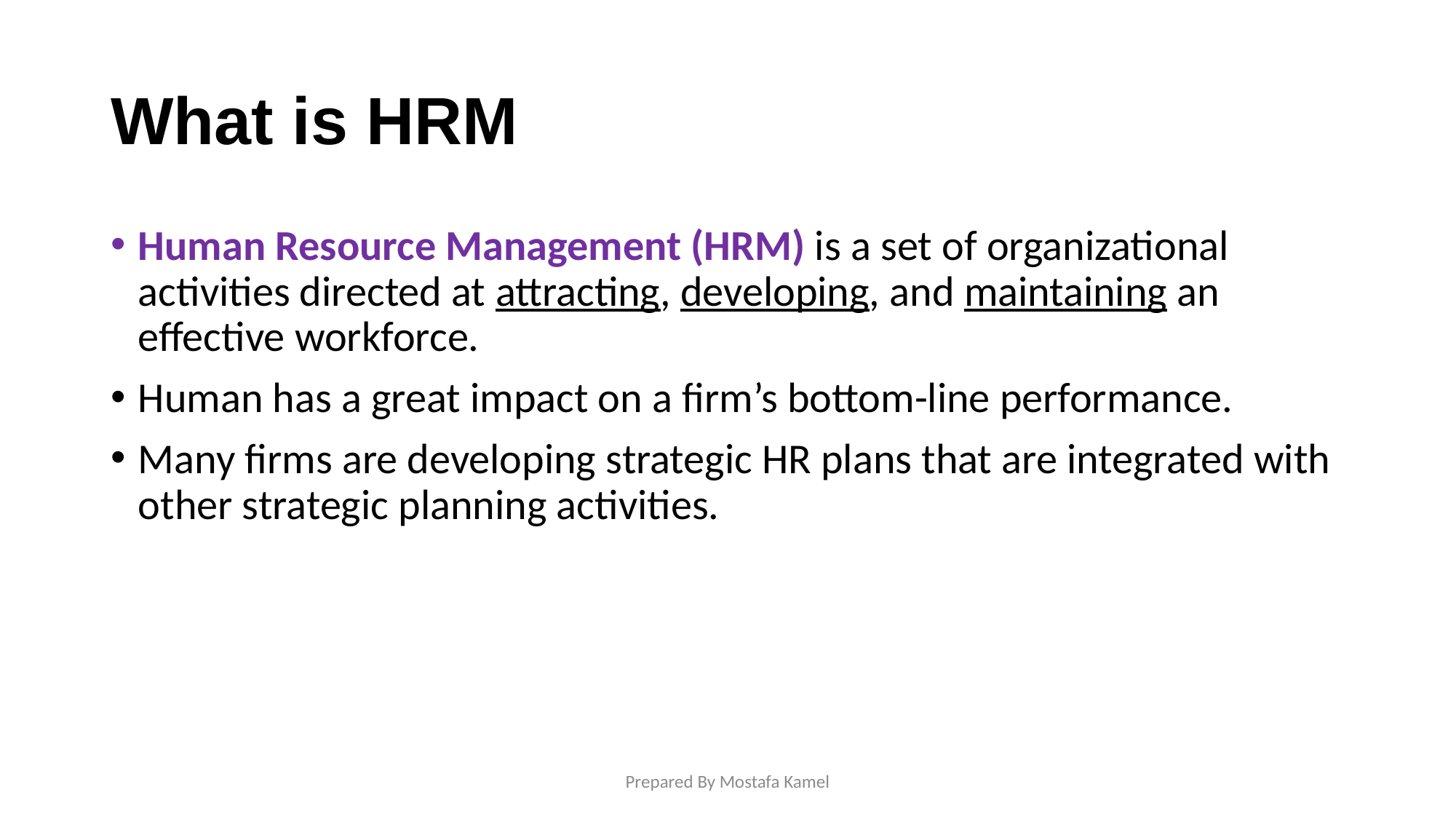

# What is HRM
Human Resource Management (HRM) is a set of organizational activities directed at attracting, developing, and maintaining an effective workforce.
Human has a great impact on a firm’s bottom-line performance.
Many firms are developing strategic HR plans that are integrated with other strategic planning activities.
Prepared By Mostafa Kamel